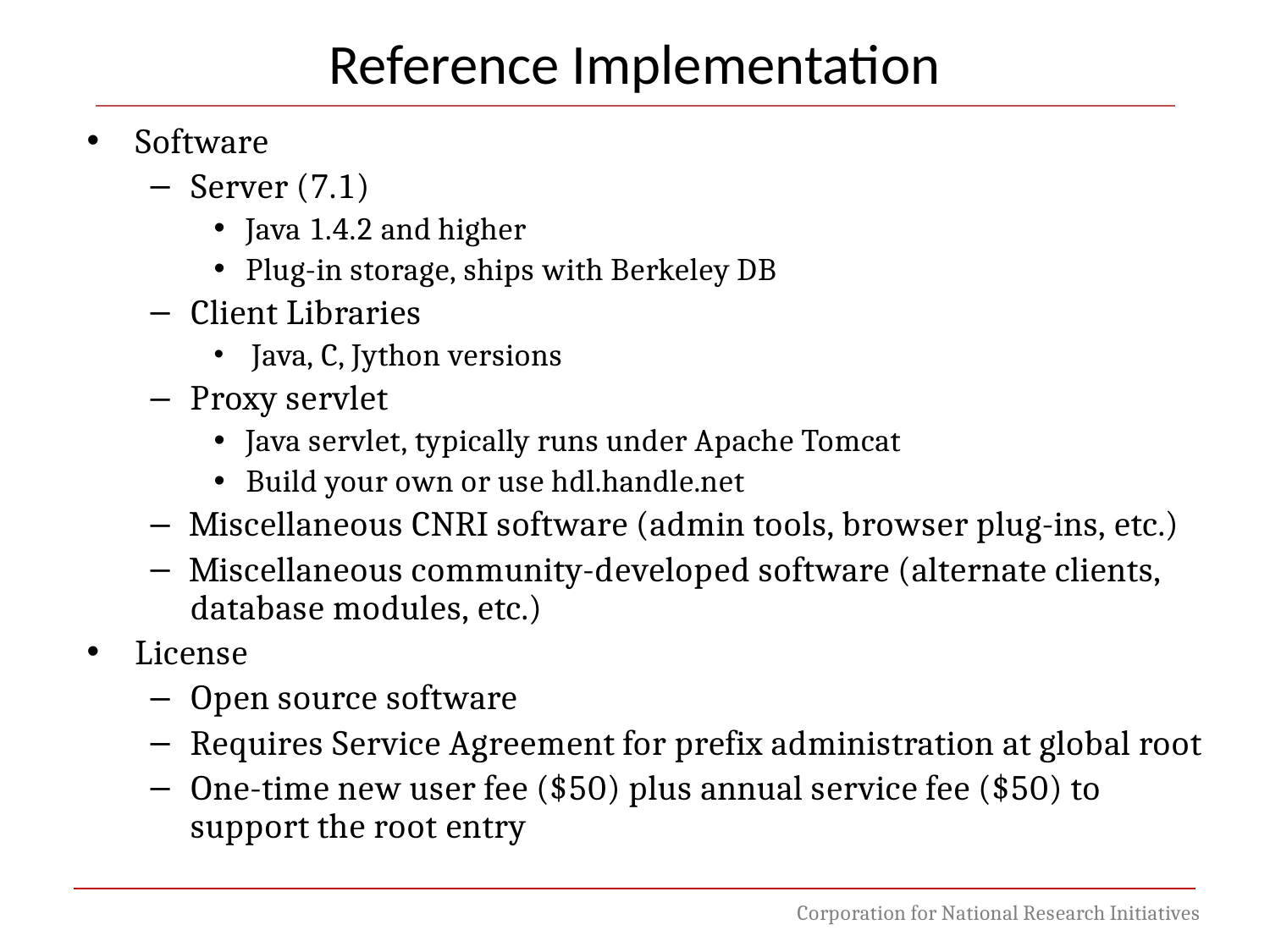

Reference Implementation
Software
Server (7.1)
Java 1.4.2 and higher
Plug-in storage, ships with Berkeley DB
Client Libraries
 Java, C, Jython versions
Proxy servlet
Java servlet, typically runs under Apache Tomcat
Build your own or use hdl.handle.net
Miscellaneous CNRI software (admin tools, browser plug-ins, etc.)
Miscellaneous community-developed software (alternate clients, database modules, etc.)
License
Open source software
Requires Service Agreement for prefix administration at global root
One-time new user fee ($50) plus annual service fee ($50) to support the root entry